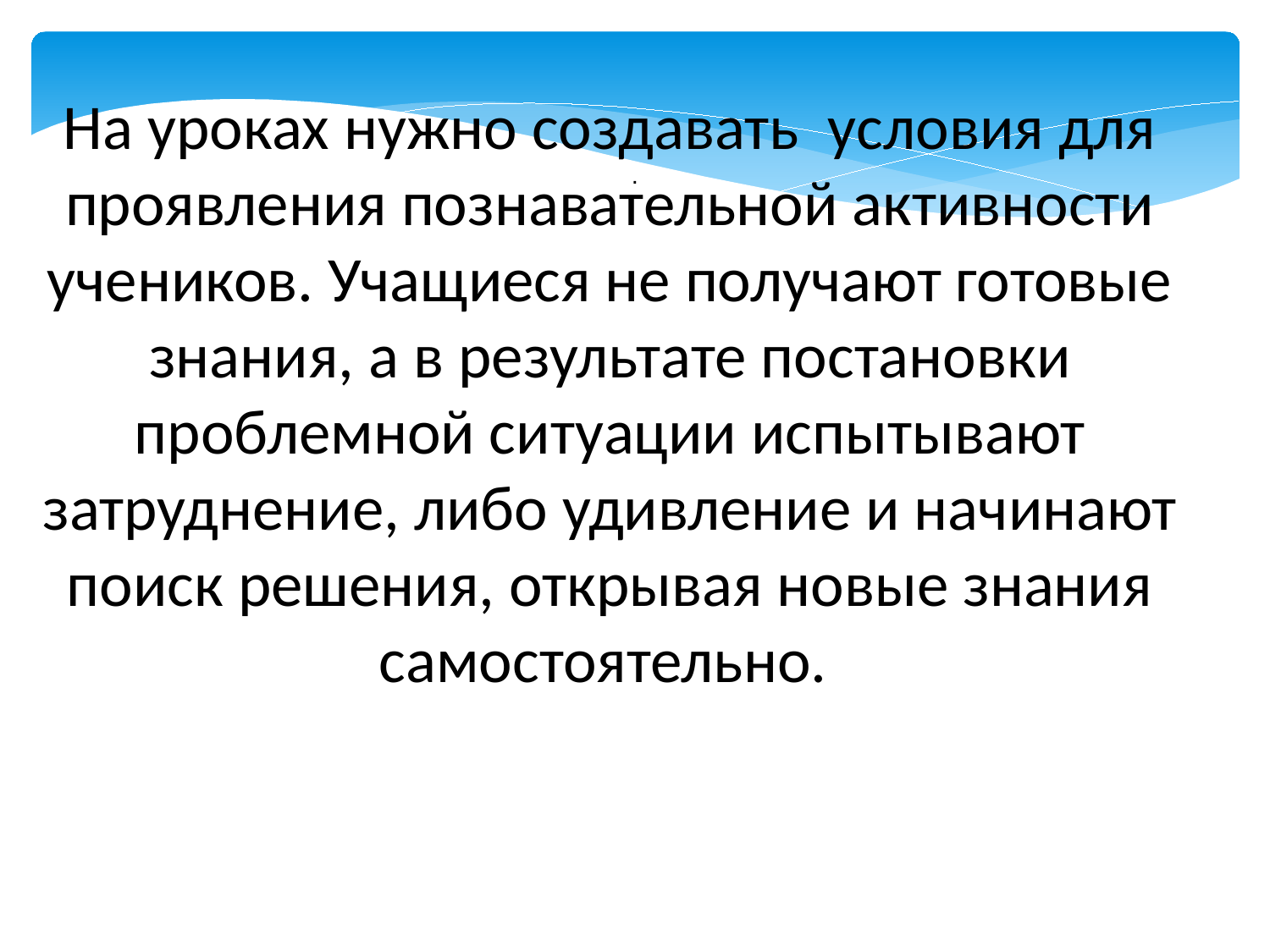

.

На уроках нужно создавать  условия для проявления познавательной активности учеников. Учащиеся не получают готовые знания, а в результате постановки проблемной ситуации испытывают затруднение, либо удивление и начинают поиск решения, открывая новые знания самостоятельно.